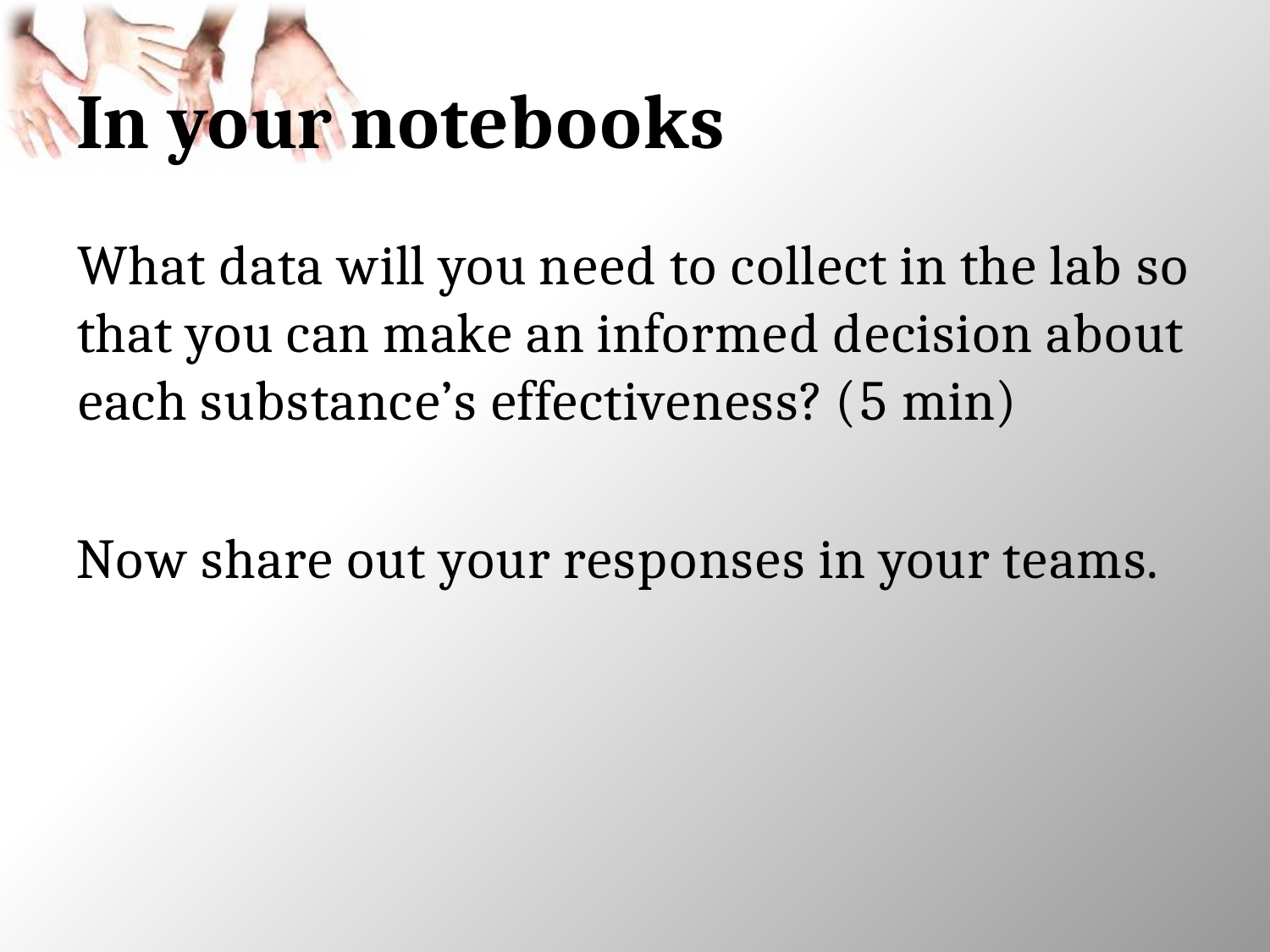

# In your notebooks
What data will you need to collect in the lab so that you can make an informed decision about each substance’s effectiveness? (5 min)

Now share out your responses in your teams.